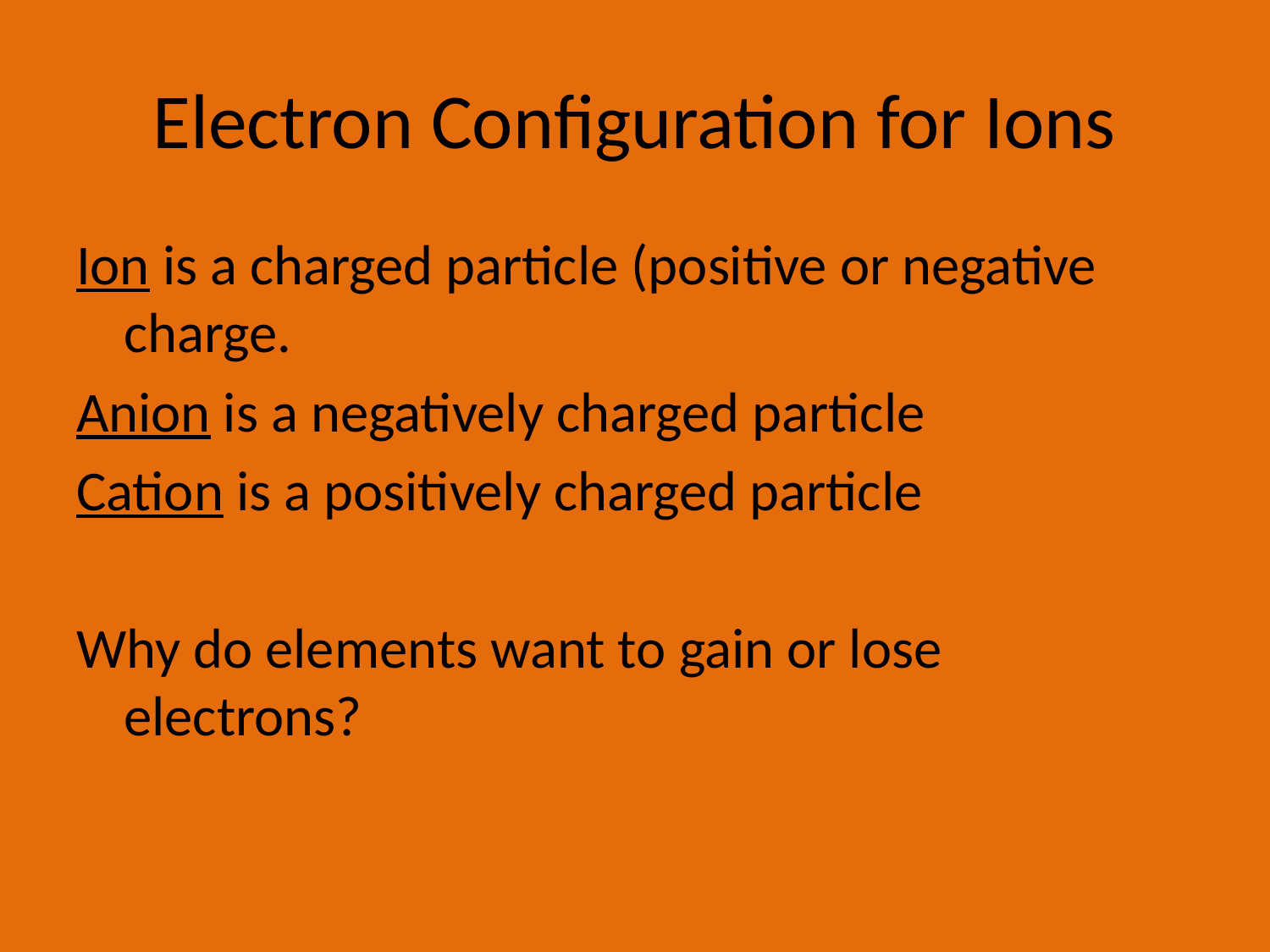

# Electron Configuration for Ions
Ion is a charged particle (positive or negative charge.
Anion is a negatively charged particle
Cation is a positively charged particle

Why do elements want to gain or lose electrons?